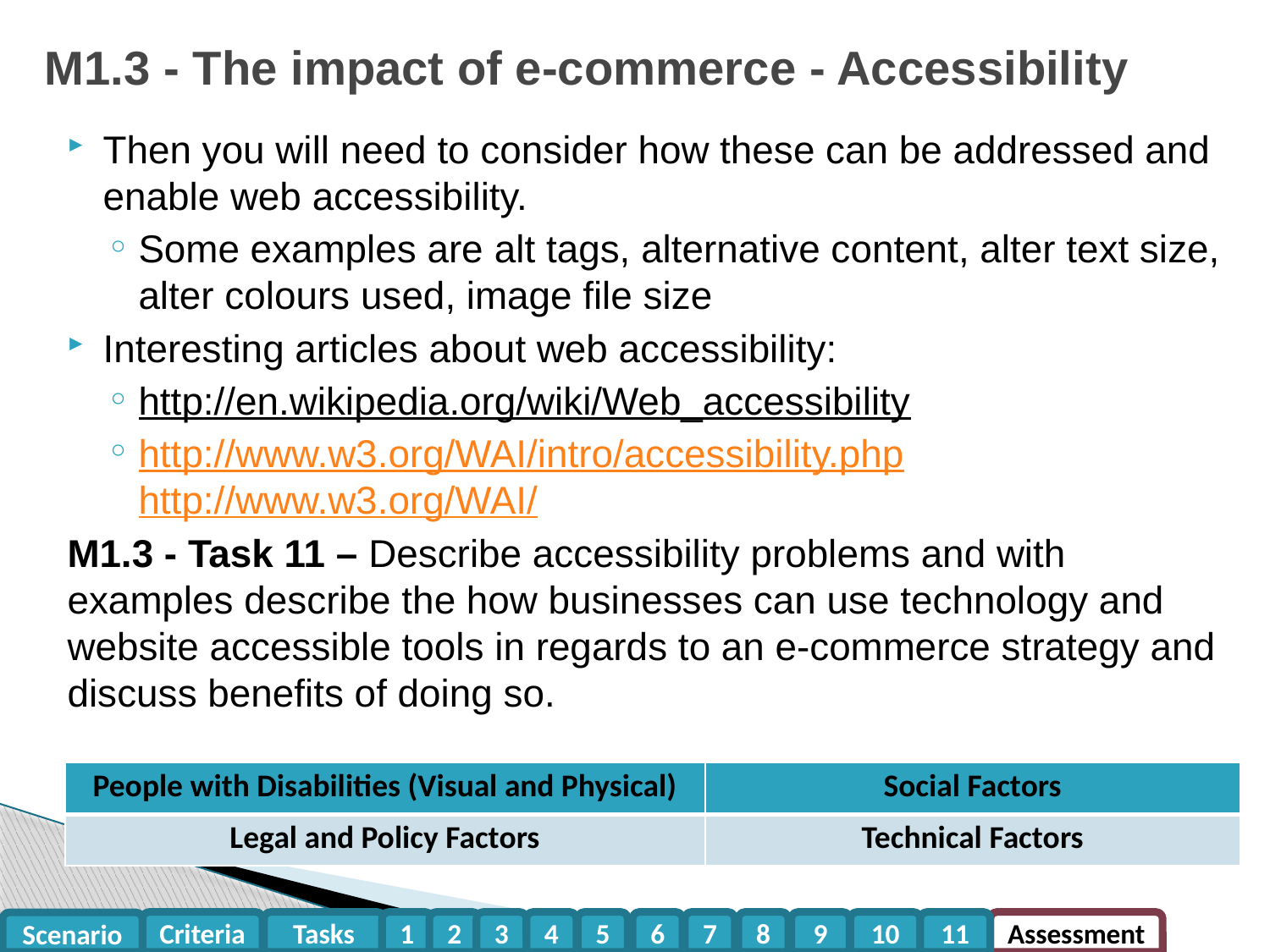

# M1.3 - The impact of e-commerce - Accessibility
Then you will need to consider how these can be addressed and enable web accessibility.
Some examples are alt tags, alternative content, alter text size, alter colours used, image file size
Interesting articles about web accessibility:
http://en.wikipedia.org/wiki/Web_accessibility
http://www.w3.org/WAI/intro/accessibility.php  http://www.w3.org/WAI/
M1.3 - Task 11 – Describe accessibility problems and with examples describe the how businesses can use technology and website accessible tools in regards to an e-commerce strategy and discuss benefits of doing so.
| People with Disabilities (Visual and Physical) | Social Factors |
| --- | --- |
| Legal and Policy Factors | Technical Factors |